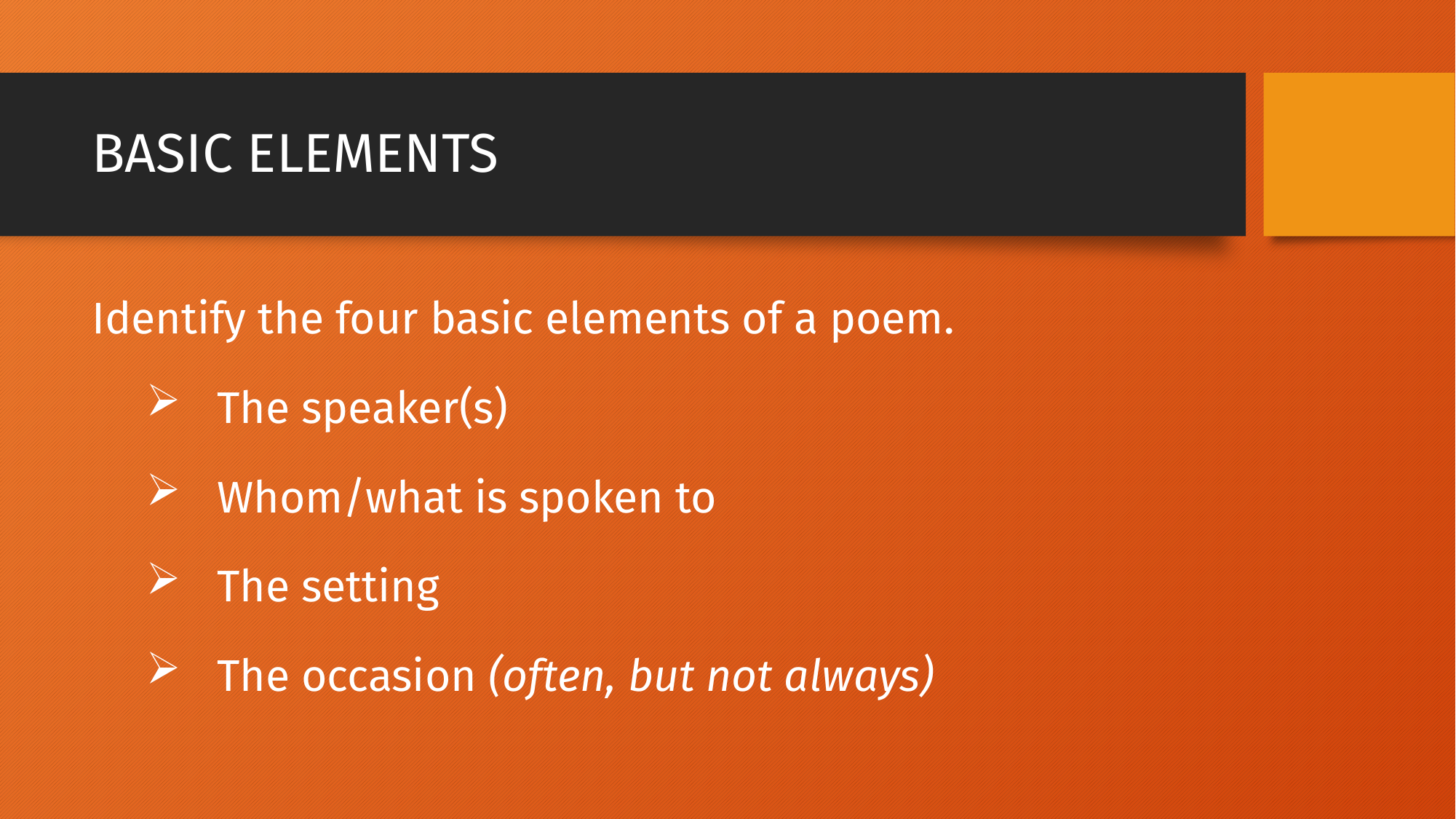

# BASIC ELEMENTS
Identify the four basic elements of a poem.
The speaker(s)
Whom/what is spoken to
The setting
The occasion (often, but not always)